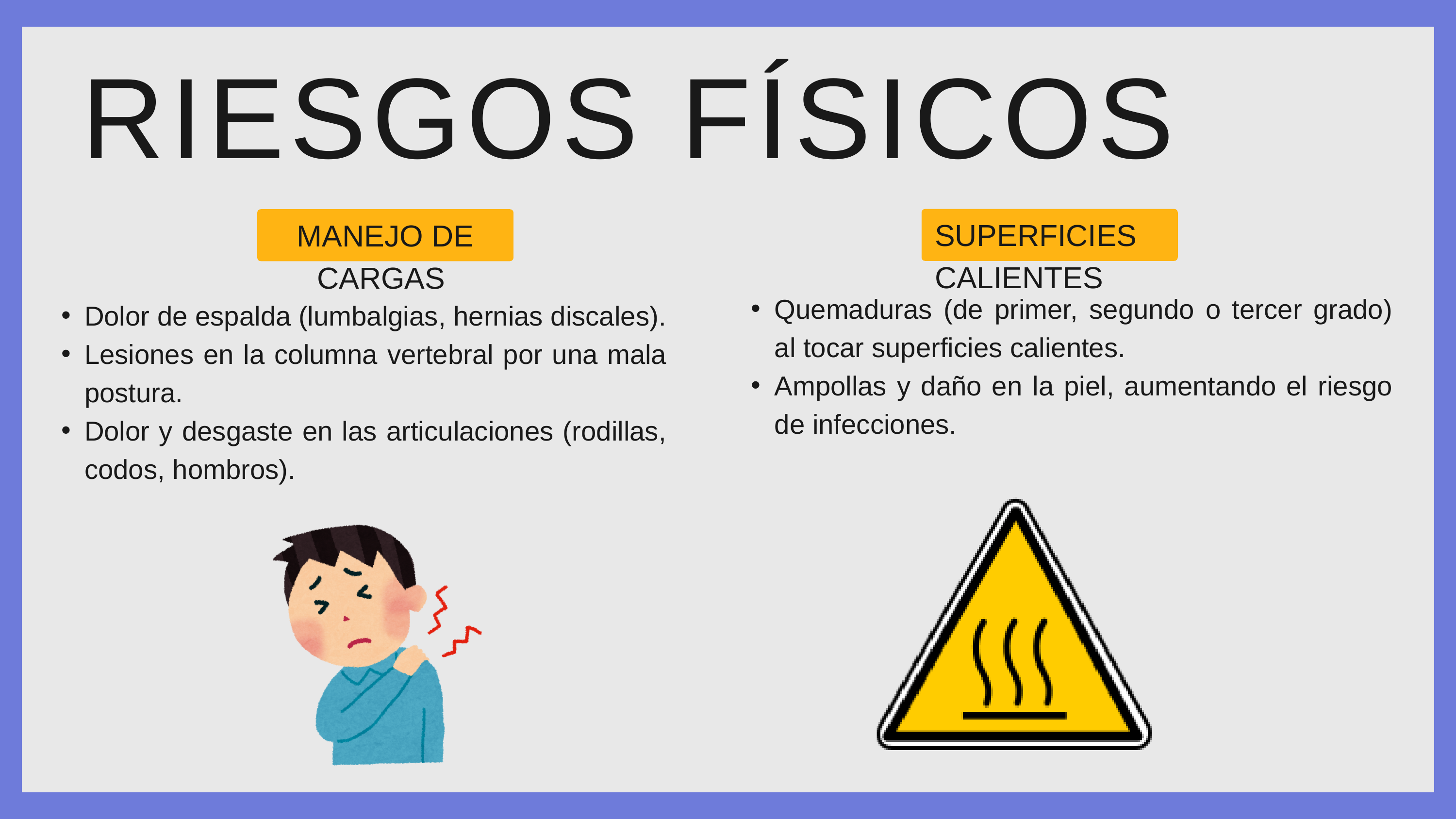

RIESGOS FÍSICOS

SUPERFICIES CALIENTES
MANEJO DE CARGAS
Quemaduras (de primer, segundo o tercer grado) al tocar superficies calientes.
Ampollas y daño en la piel, aumentando el riesgo de infecciones.

Dolor de espalda (lumbalgias, hernias discales).
Lesiones en la columna vertebral por una mala postura.
Dolor y desgaste en las articulaciones (rodillas, codos, hombros).